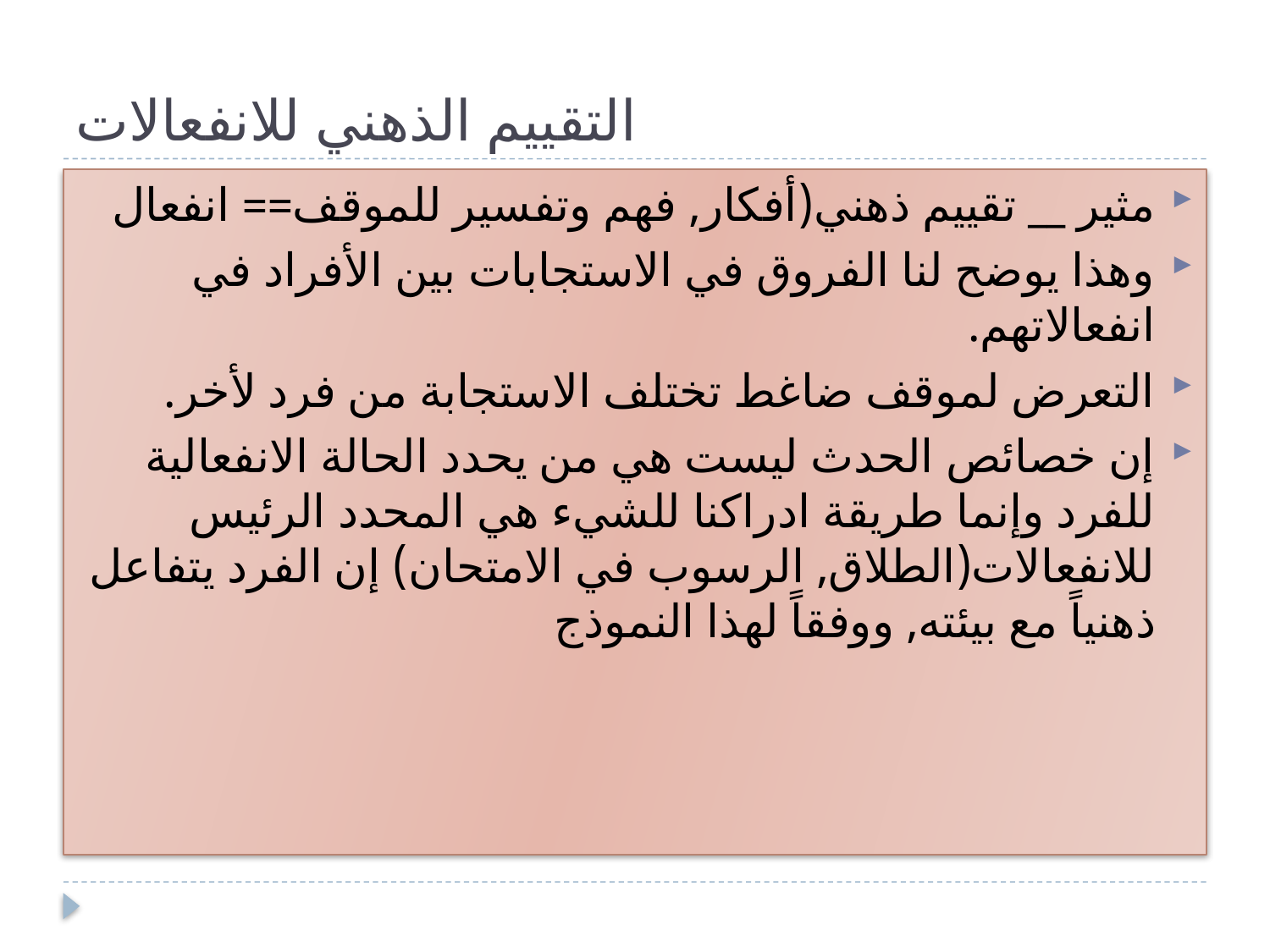

# التقييم الذهني للانفعالات
مثير __ تقييم ذهني(أفكار, فهم وتفسير للموقف== انفعال
وهذا يوضح لنا الفروق في الاستجابات بين الأفراد في انفعالاتهم.
التعرض لموقف ضاغط تختلف الاستجابة من فرد لأخر.
إن خصائص الحدث ليست هي من يحدد الحالة الانفعالية للفرد وإنما طريقة ادراكنا للشيء هي المحدد الرئيس للانفعالات(الطلاق, الرسوب في الامتحان) إن الفرد يتفاعل ذهنياً مع بيئته, ووفقاً لهذا النموذج